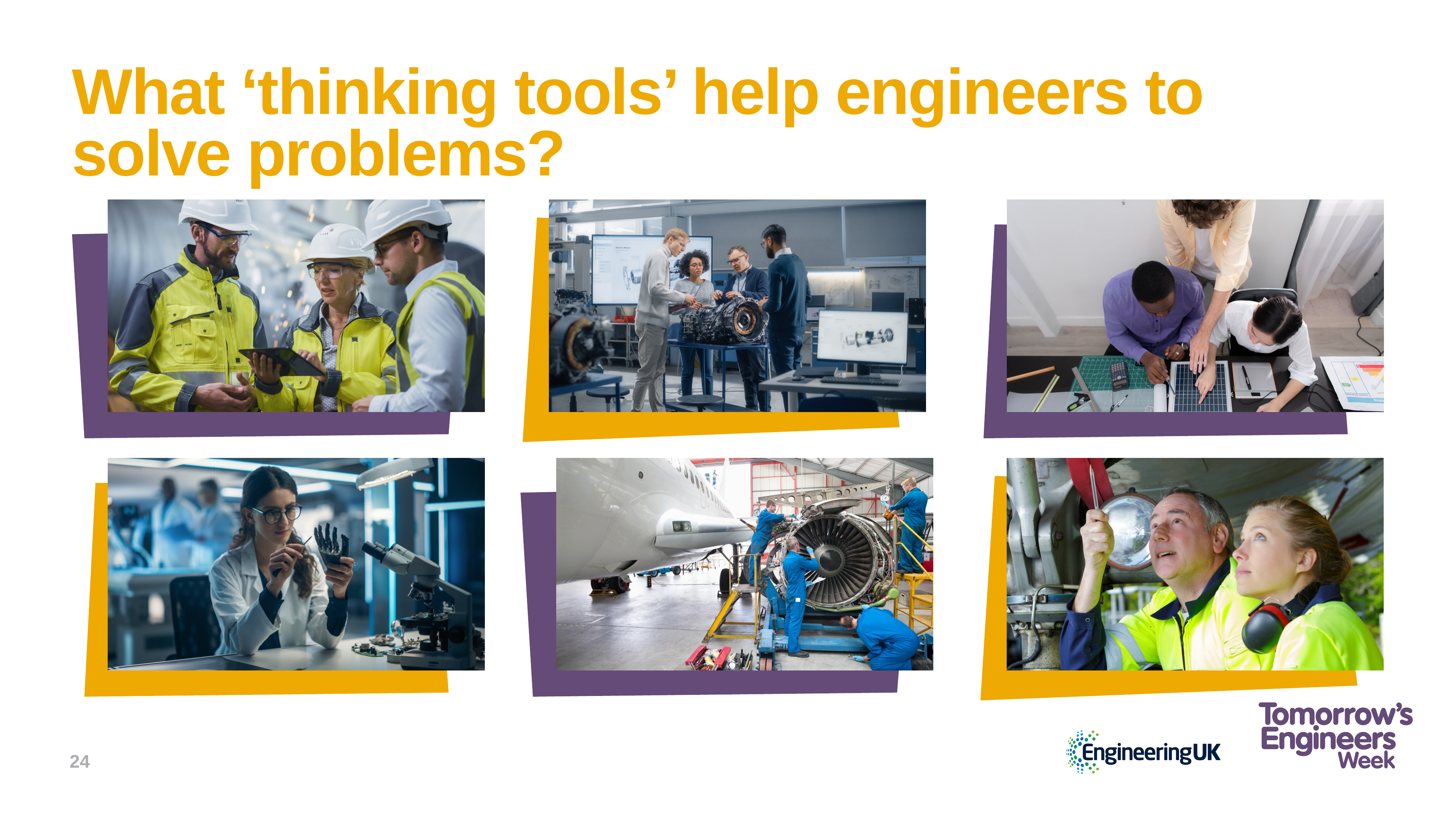

# What ‘thinking tools’ help engineers to solve problems?

24